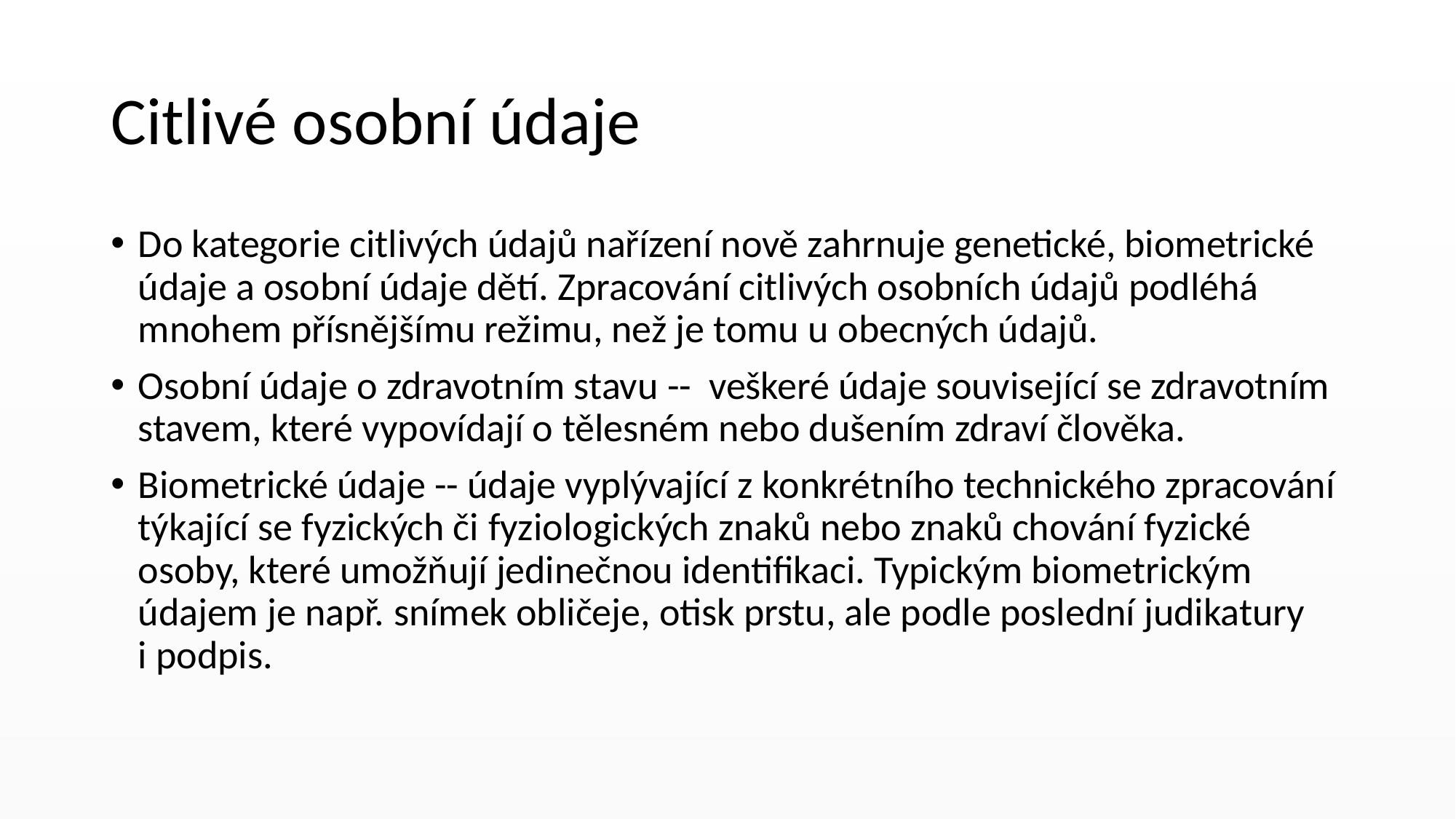

# Citlivé osobní údaje
Do kategorie citlivých údajů nařízení nově zahrnuje genetické, biometrické údaje a osobní údaje dětí. Zpracování citlivých osobních údajů podléhá mnohem přísnějšímu režimu, než je tomu u obecných údajů.
Osobní údaje o zdravotním stavu --  veškeré údaje související se zdravotním stavem, které vypovídají o tělesném nebo dušením zdraví člověka.
Biometrické údaje -- údaje vyplývající z konkrétního technického zpracování týkající se fyzických či fyziologických znaků nebo znaků chování fyzické osoby, které umožňují jedinečnou identifikaci. Typickým biometrickým údajem je např. snímek obličeje, otisk prstu, ale podle poslední judikatury i podpis.